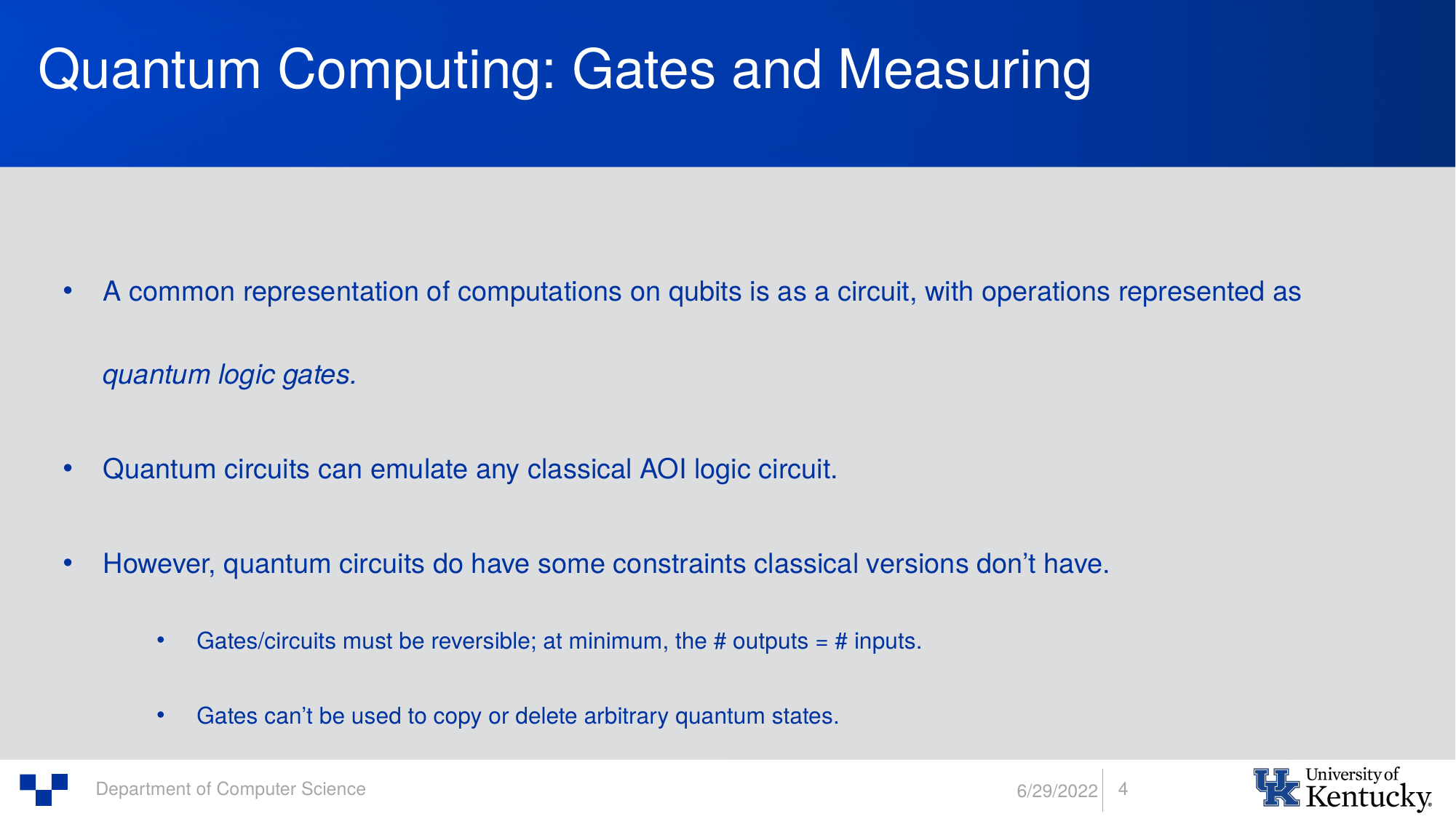

# Quantum Computing: Gates and Measuring

A common representation of computations on qubits is as a circuit, with operations represented as quantum logic gates.
Quantum circuits can emulate any classical AOI logic circuit.
However, quantum circuits do have some constraints classical versions don’t have.
Gates/circuits must be reversible; at minimum, the # outputs = # inputs.
Gates can’t be used to copy or delete arbitrary quantum states.

6/29/2022
4
Department of Computer Science